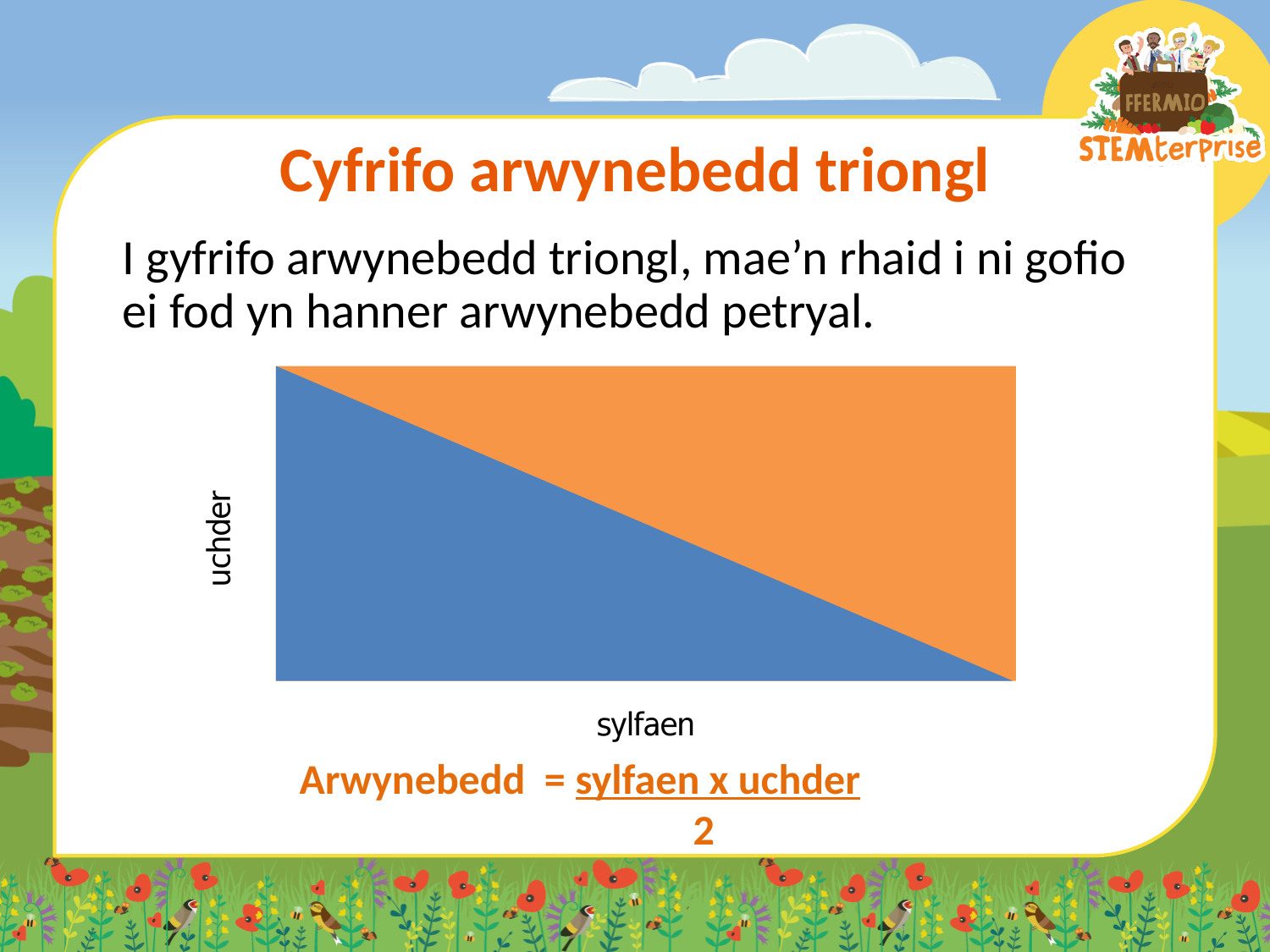

# Cyfrifo arwynebedd triongl
I gyfrifo arwynebedd triongl, mae’n rhaid i ni gofio ei fod yn hanner arwynebedd petryal.

uchder
sylfaen
Arwynebedd  = sylfaen x uchder
                          2